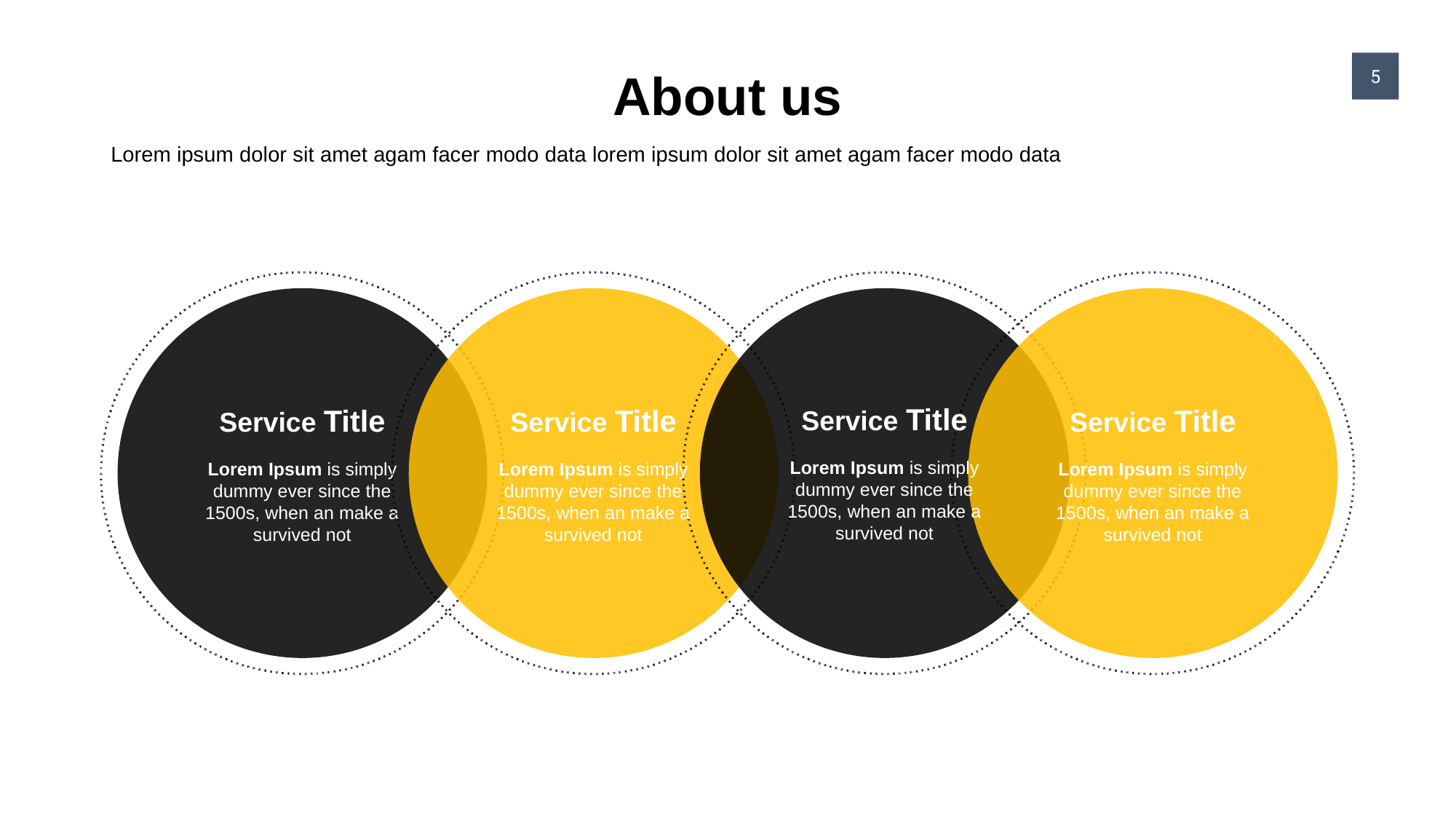

About us
5
Lorem ipsum dolor sit amet agam facer modo data lorem ipsum dolor sit amet agam facer modo data

Service Title
Service Title
Service Title
Service Title
Lorem Ipsum is simply dummy ever since the 1500s, when an make a survived not
Lorem Ipsum is simply dummy ever since the 1500s, when an make a survived not
Lorem Ipsum is simply dummy ever since the 1500s, when an make a survived not
Lorem Ipsum is simply dummy ever since the 1500s, when an make a survived not